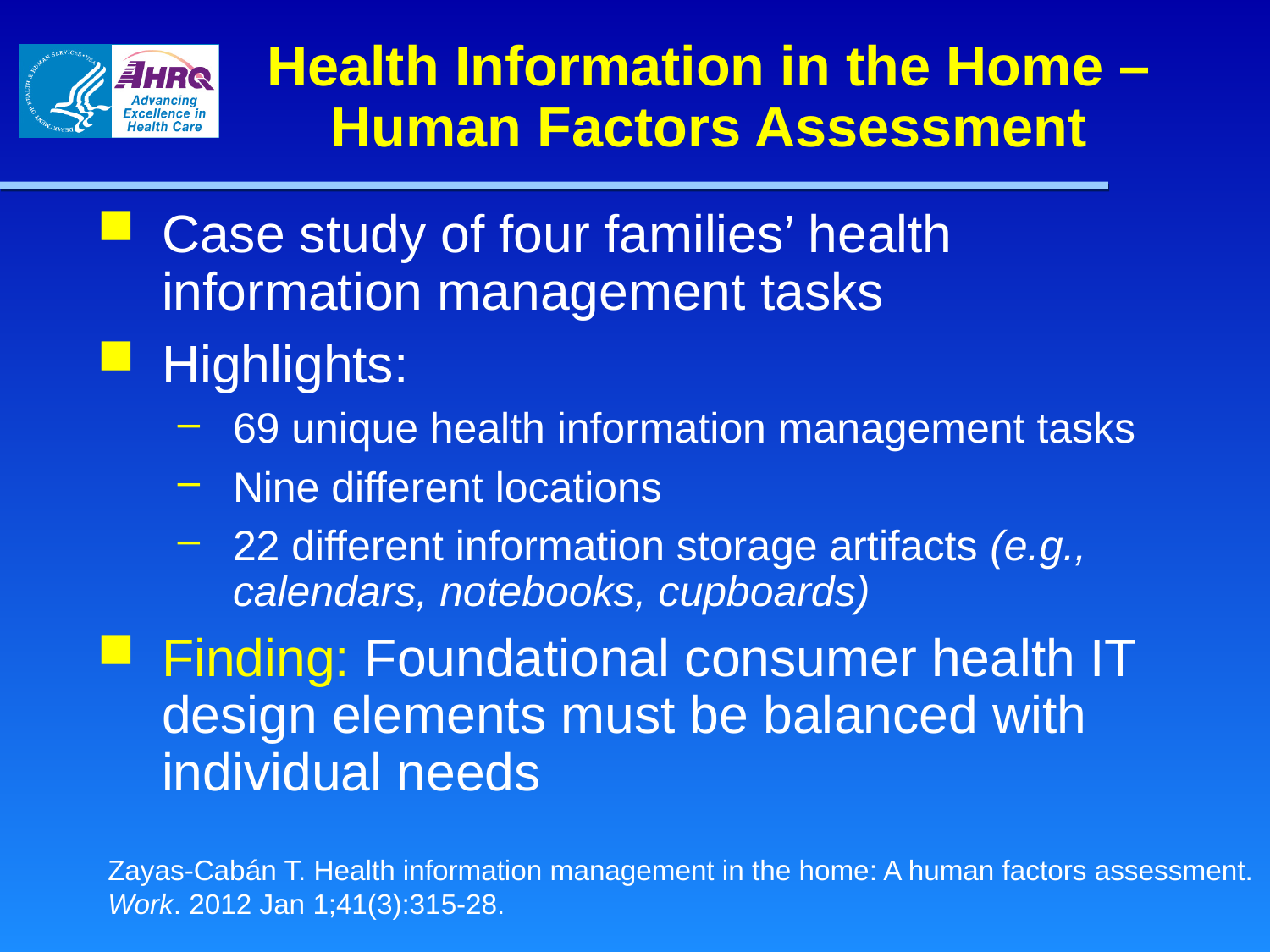

# Health Information in the Home – Human Factors Assessment
Case study of four families’ health information management tasks
Highlights:
69 unique health information management tasks
Nine different locations
22 different information storage artifacts (e.g., calendars, notebooks, cupboards)
Finding: Foundational consumer health IT design elements must be balanced with individual needs

Zayas-Cabán T. Health information management in the home: A human factors assessment.
Work. 2012 Jan 1;41(3):315-28.